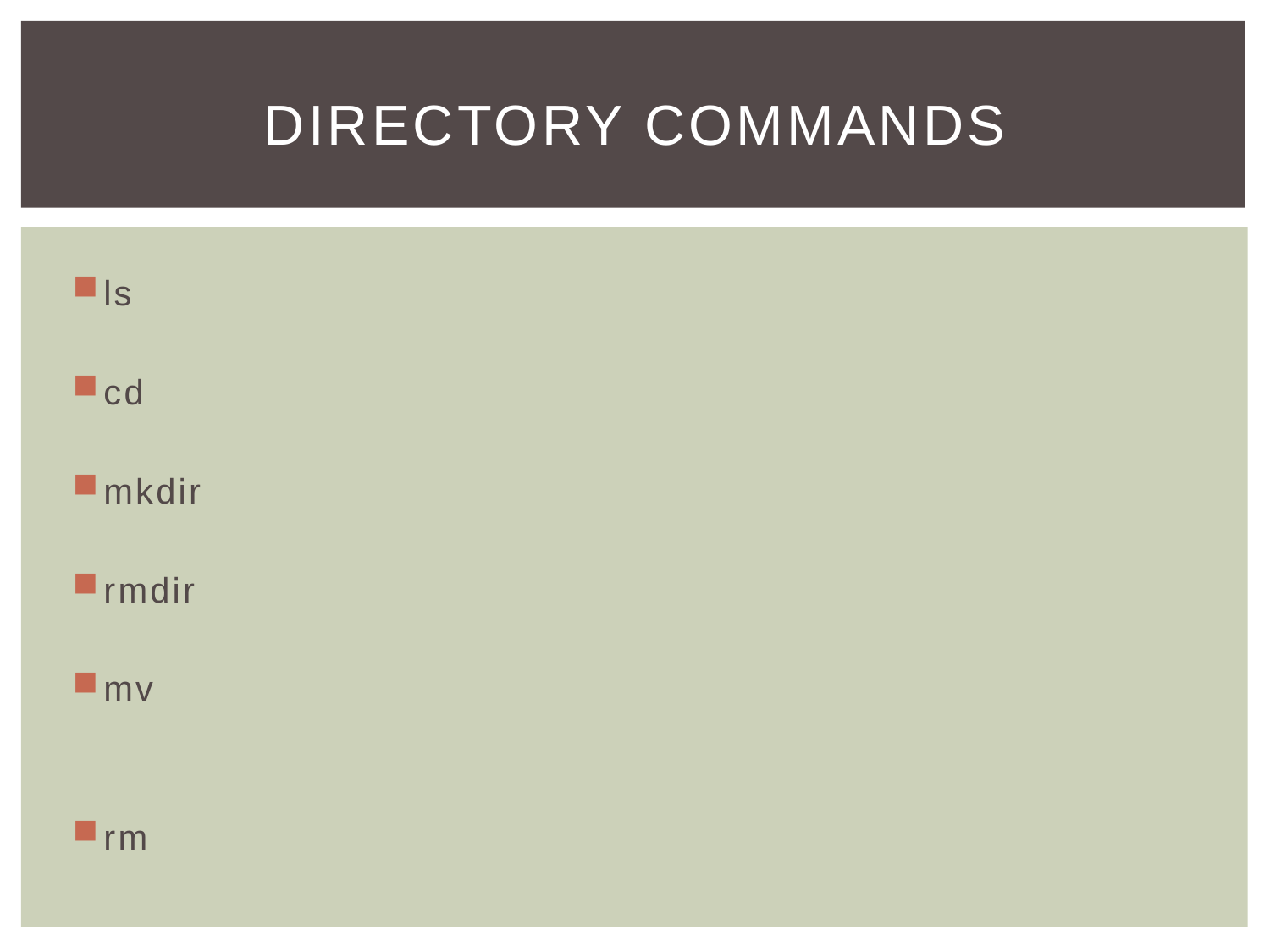

# Directory Commands
ls

cd

mkdir

rmdir

mv

rm